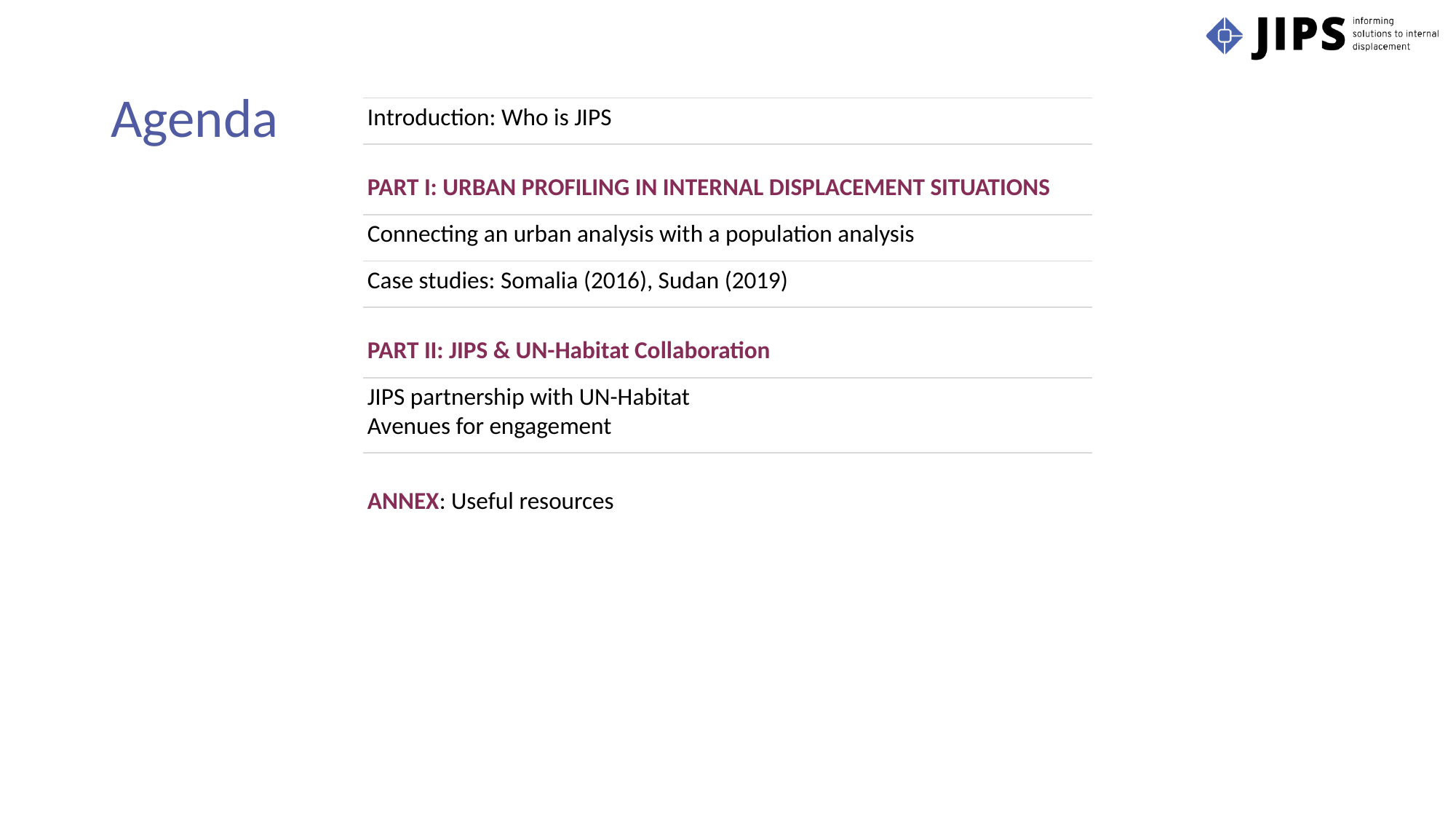

# Agenda
| Introduction: Who is JIPS |
| --- |
| PART I: URBAN PROFILING IN INTERNAL DISPLACEMENT SITUATIONS |
| Connecting an urban analysis with a population analysis |
| Case studies: Somalia (2016), Sudan (2019) |
| PART II: JIPS & UN-Habitat Collaboration |
| JIPS partnership with UN-Habitat Avenues for engagement |
| ANNEX: Useful resources |